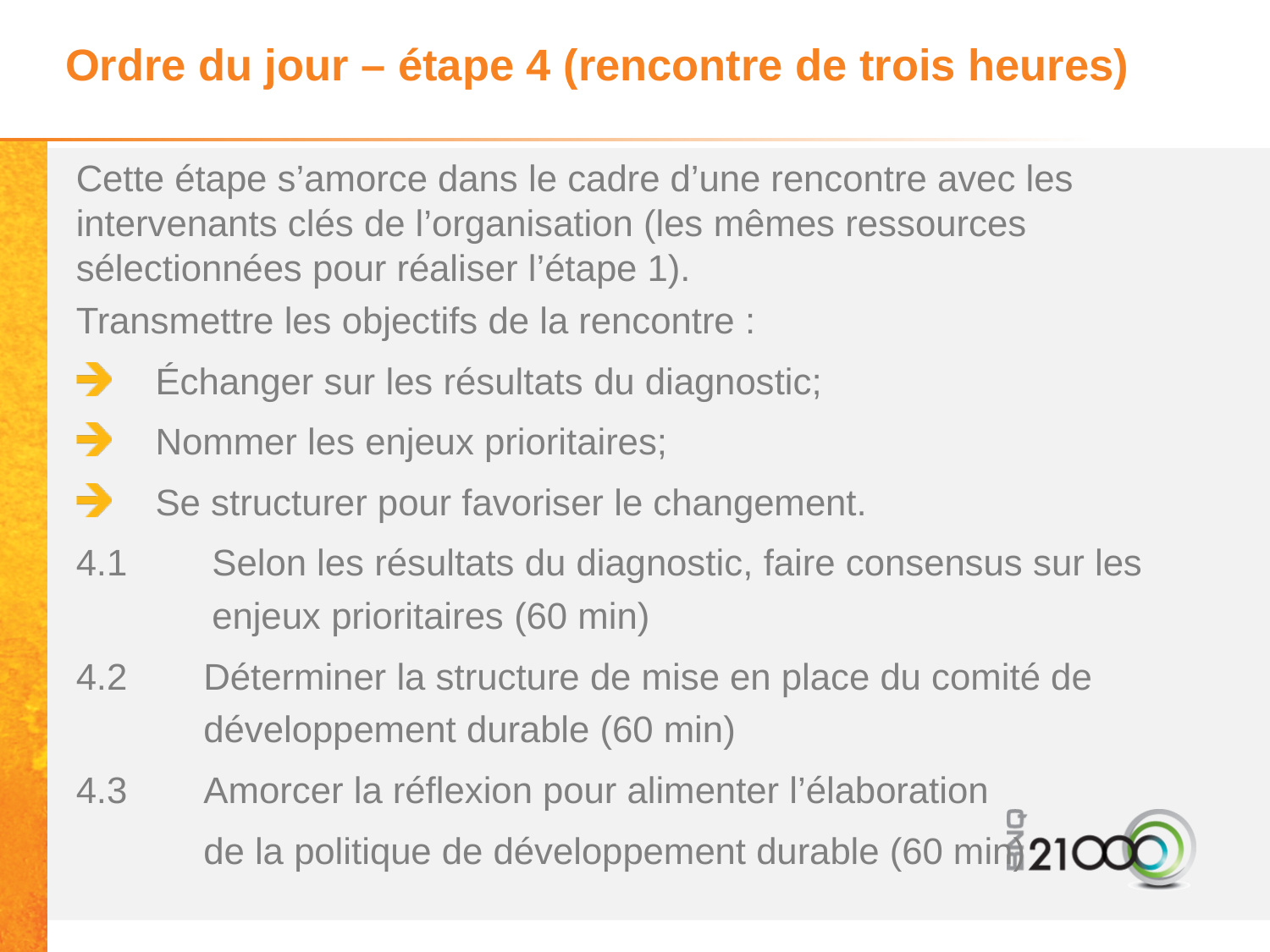

# Ordre du jour – étape 4 (rencontre de trois heures)
Cette étape s’amorce dans le cadre d’une rencontre avec les intervenants clés de l’organisation (les mêmes ressources sélectionnées pour réaliser l’étape 1).
Transmettre les objectifs de la rencontre :
Échanger sur les résultats du diagnostic;
Nommer les enjeux prioritaires;
Se structurer pour favoriser le changement.
4.1	Selon les résultats du diagnostic, faire consensus sur les enjeux prioritaires (60 min)
4.2	Déterminer la structure de mise en place du comité de développement durable (60 min)
4.3	Amorcer la réflexion pour alimenter l’élaboration
	de la politique de développement durable (60 min)